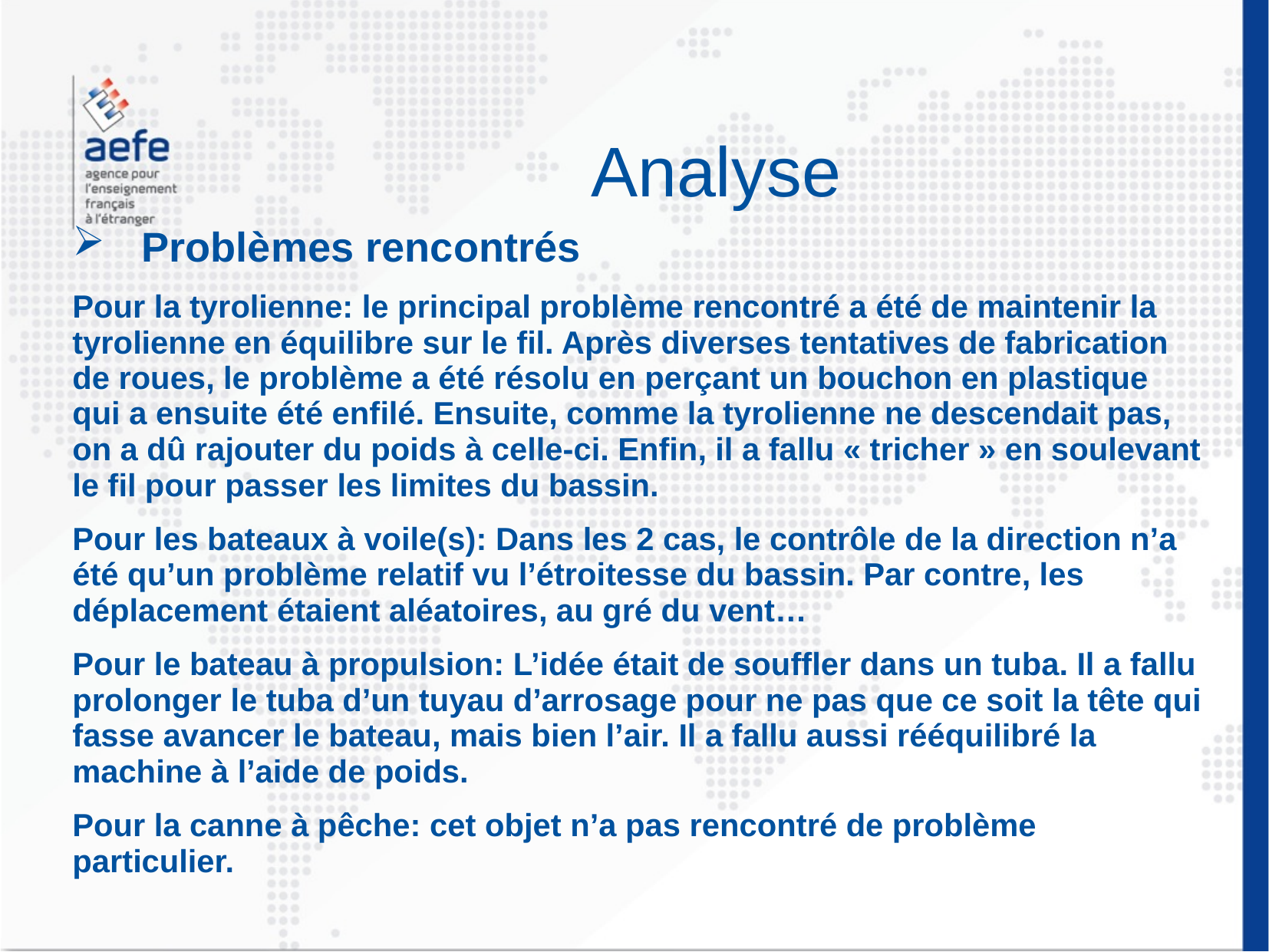

Analyse
 Problèmes rencontrés
Pour la tyrolienne: le principal problème rencontré a été de maintenir la tyrolienne en équilibre sur le fil. Après diverses tentatives de fabrication de roues, le problème a été résolu en perçant un bouchon en plastique qui a ensuite été enfilé. Ensuite, comme la tyrolienne ne descendait pas, on a dû rajouter du poids à celle-ci. Enfin, il a fallu « tricher » en soulevant le fil pour passer les limites du bassin.
Pour les bateaux à voile(s): Dans les 2 cas, le contrôle de la direction n’a été qu’un problème relatif vu l’étroitesse du bassin. Par contre, les déplacement étaient aléatoires, au gré du vent…
Pour le bateau à propulsion: L’idée était de souffler dans un tuba. Il a fallu prolonger le tuba d’un tuyau d’arrosage pour ne pas que ce soit la tête qui fasse avancer le bateau, mais bien l’air. Il a fallu aussi rééquilibré la machine à l’aide de poids.
Pour la canne à pêche: cet objet n’a pas rencontré de problème particulier.